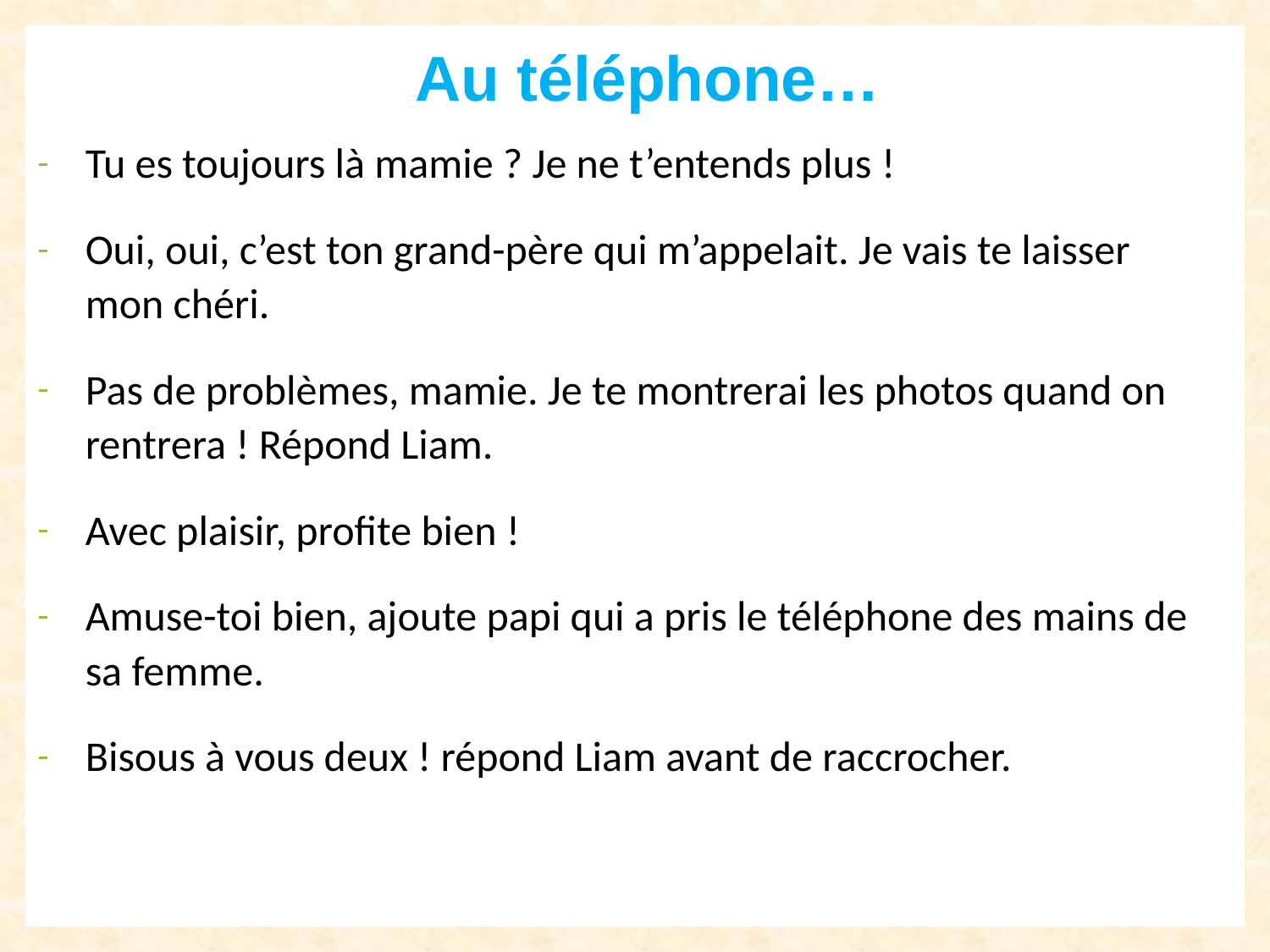

# Au téléphone…
Tu es toujours là mamie ? Je ne t’entends plus !
Oui, oui, c’est ton grand-père qui m’appelait. Je vais te laisser mon chéri.
Pas de problèmes, mamie. Je te montrerai les photos quand on rentrera ! Répond Liam.
Avec plaisir, profite bien !
Amuse-toi bien, ajoute papi qui a pris le téléphone des mains de sa femme.
Bisous à vous deux ! répond Liam avant de raccrocher.